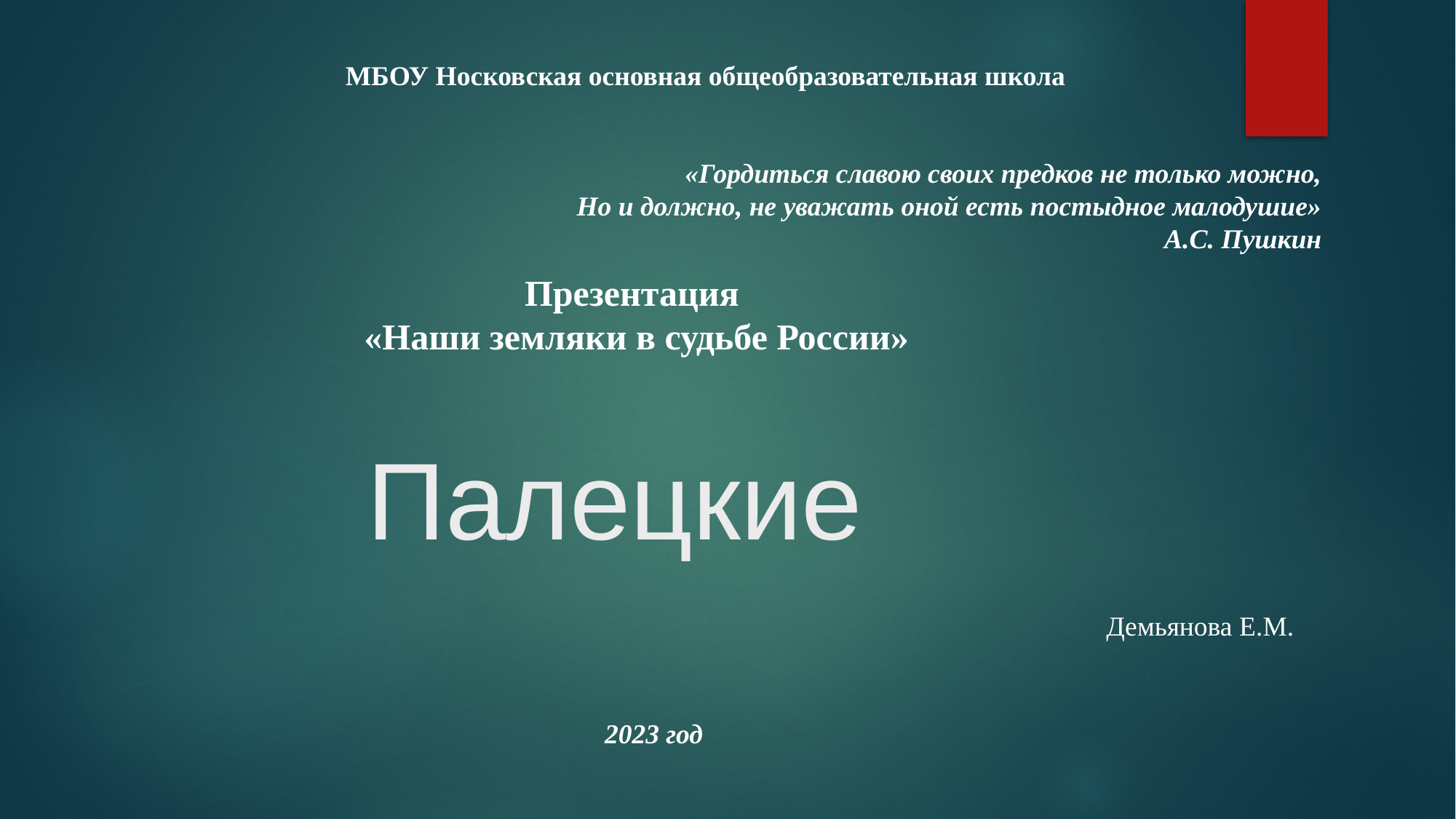

МБОУ Носковская основная общеобразовательная школа
«Гордиться славою своих предков не только можно,
Но и должно, не уважать оной есть постыдное малодушие»
А.С. Пушкин
Презентация
«Наши земляки в судьбе России»
# Палецкие
Демьянова Е.М.
2023 год